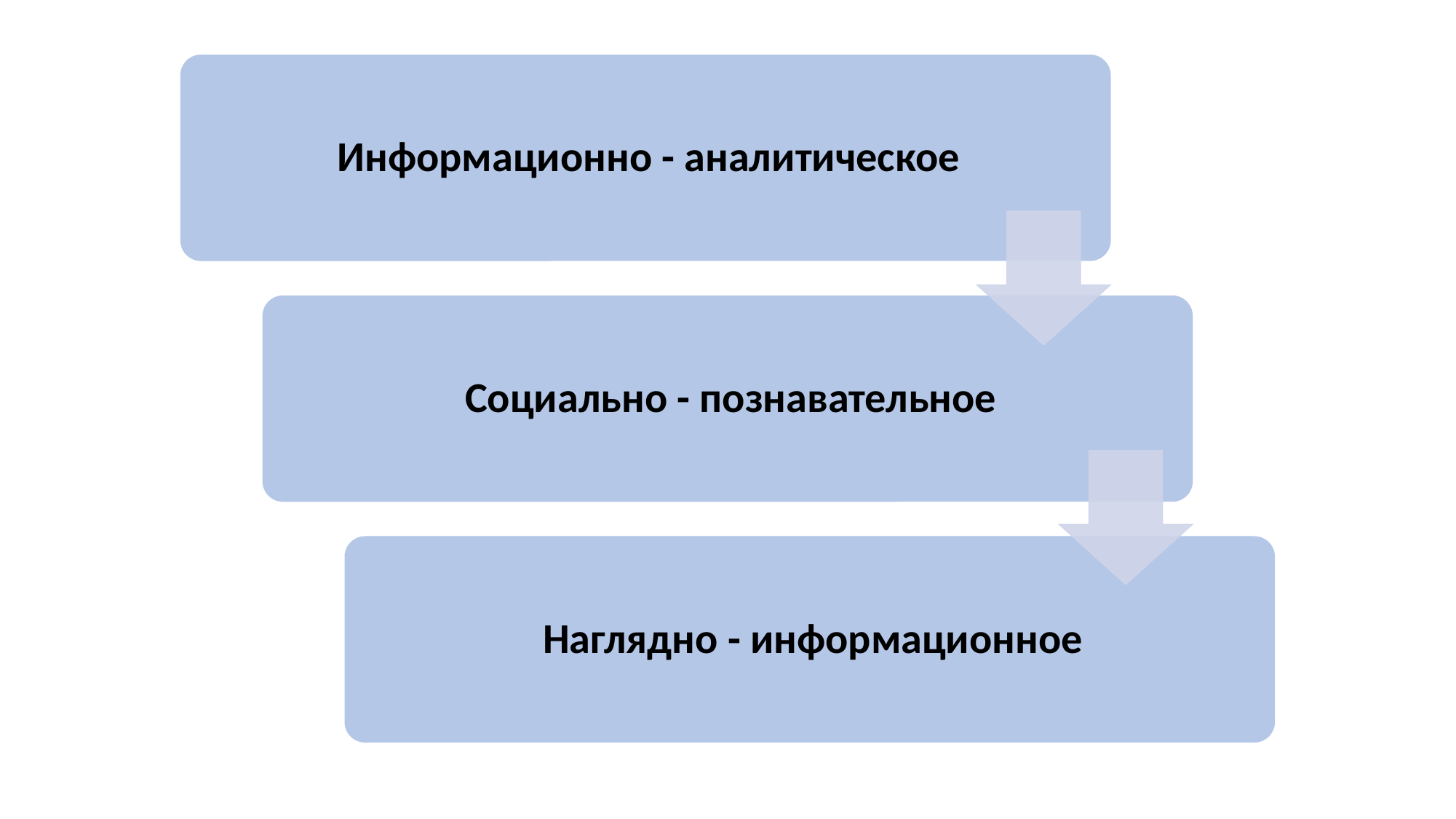

Информационно - аналитическое
Социально - познавательное
Наглядно - информационное